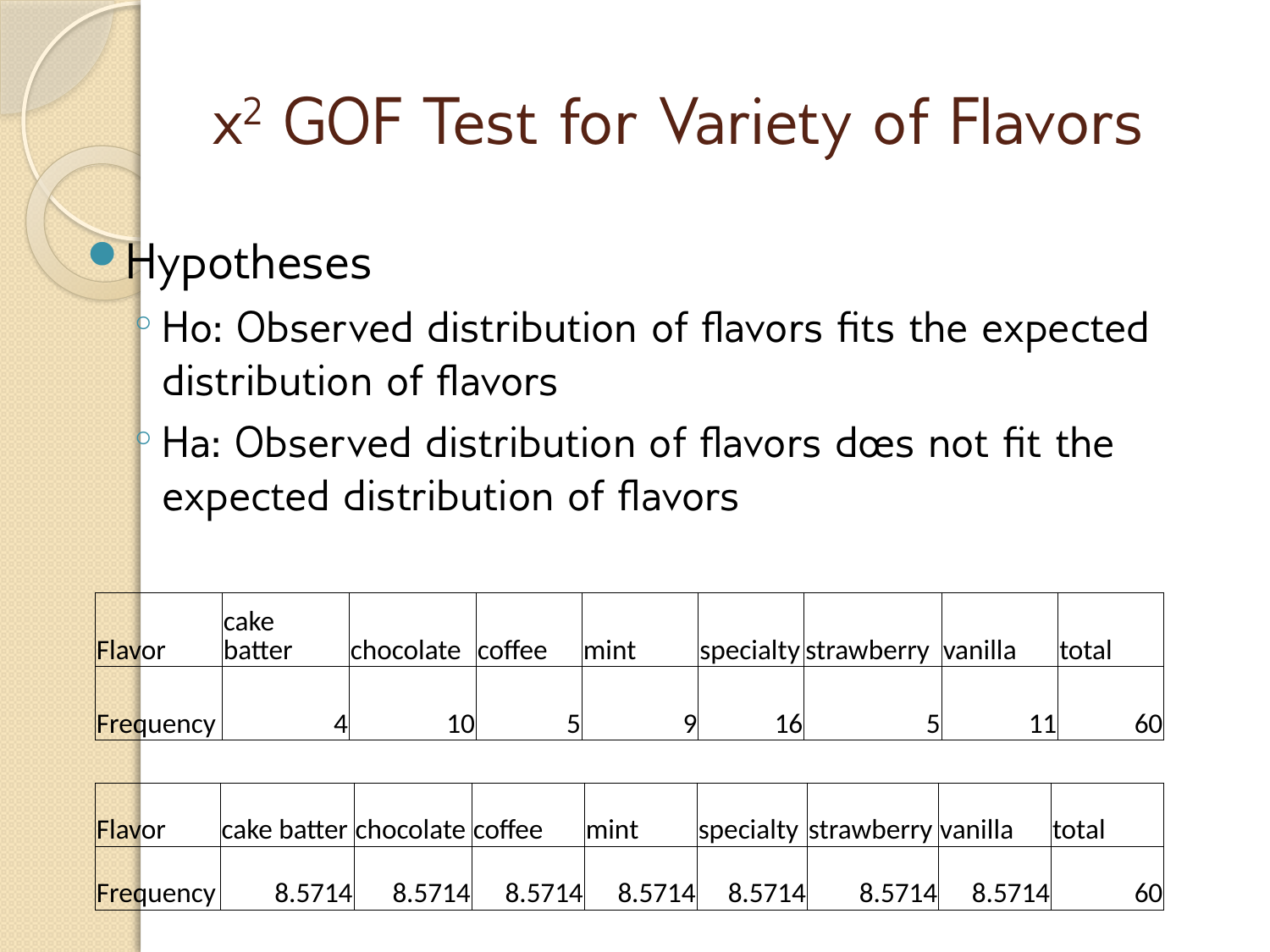

# x2 GOF Test for Variety of Flavors
Hypotheses
Ho: Observed distribution of flavors fits the expected distribution of flavors
Ha: Observed distribution of flavors does not fit the expected distribution of flavors

| Flavor | cake batter | chocolate | coffee | mint | specialty | strawberry | vanilla | total |
| --- | --- | --- | --- | --- | --- | --- | --- | --- |
| Frequency | 4 | 10 | 5 | 9 | 16 | 5 | 11 | 60 |
| Flavor | cake batter | chocolate | coffee | mint | specialty | strawberry | vanilla | total |
| --- | --- | --- | --- | --- | --- | --- | --- | --- |
| Frequency | 8.5714 | 8.5714 | 8.5714 | 8.5714 | 8.5714 | 8.5714 | 8.5714 | 60 |